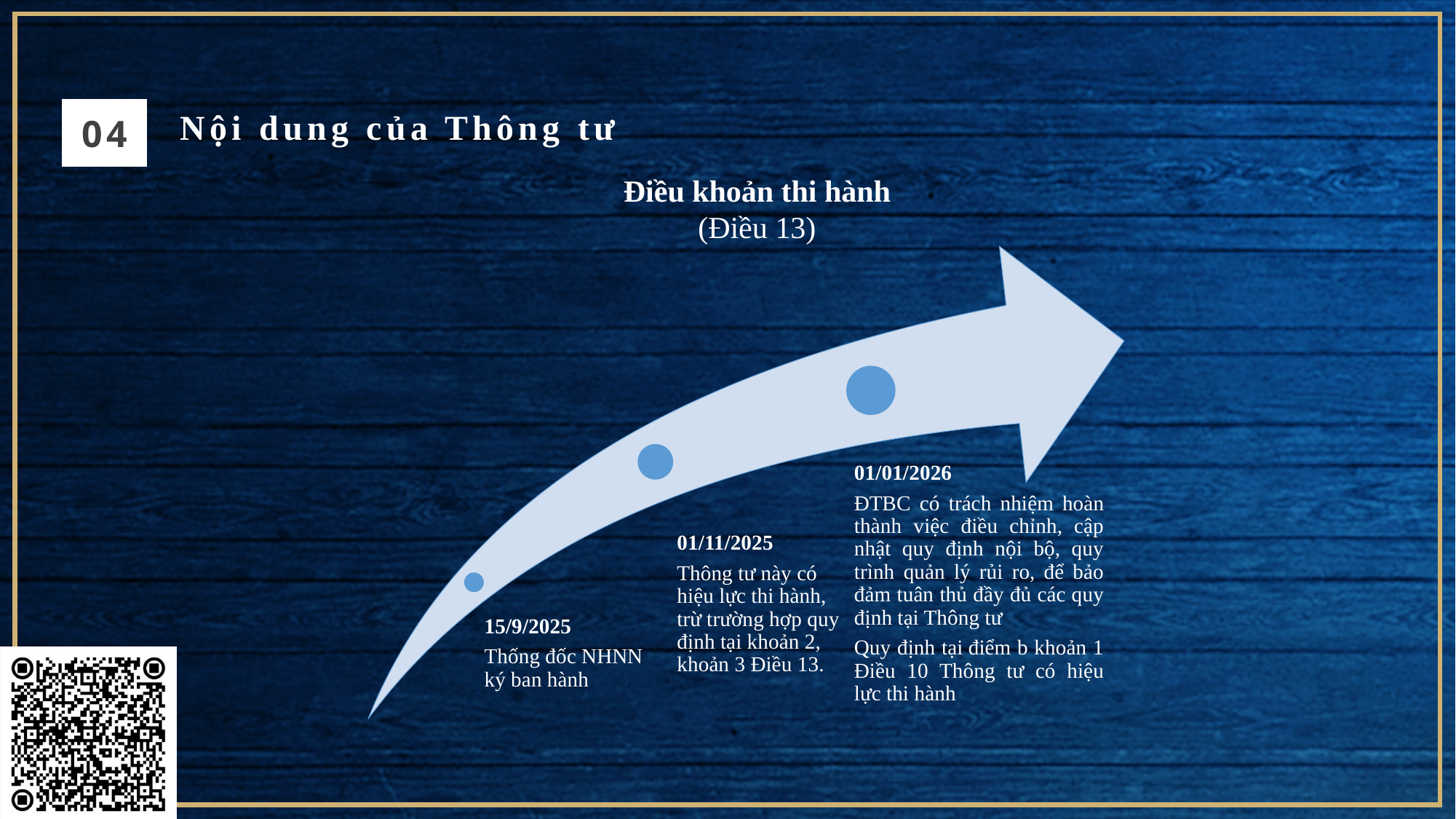

04
Nội dung của Thông tư
Điều khoản thi hành
(Điều 13)

15/9/2025
Thống đốc NHNN ký ban hành
01/11/2025
Thông tư này có hiệu lực thi hành, trừ trường hợp quy định tại khoản 2, khoản 3 Điều 13.

01/01/2026
ĐTBC có trách nhiệm hoàn thành việc điều chỉnh, cập nhật quy định nội bộ, quy trình quản lý rủi ro, để bảo đảm tuân thủ đầy đủ các quy định tại Thông tư
Quy định tại điểm b khoản 1 Điều 10 Thông tư có hiệu lực thi hành